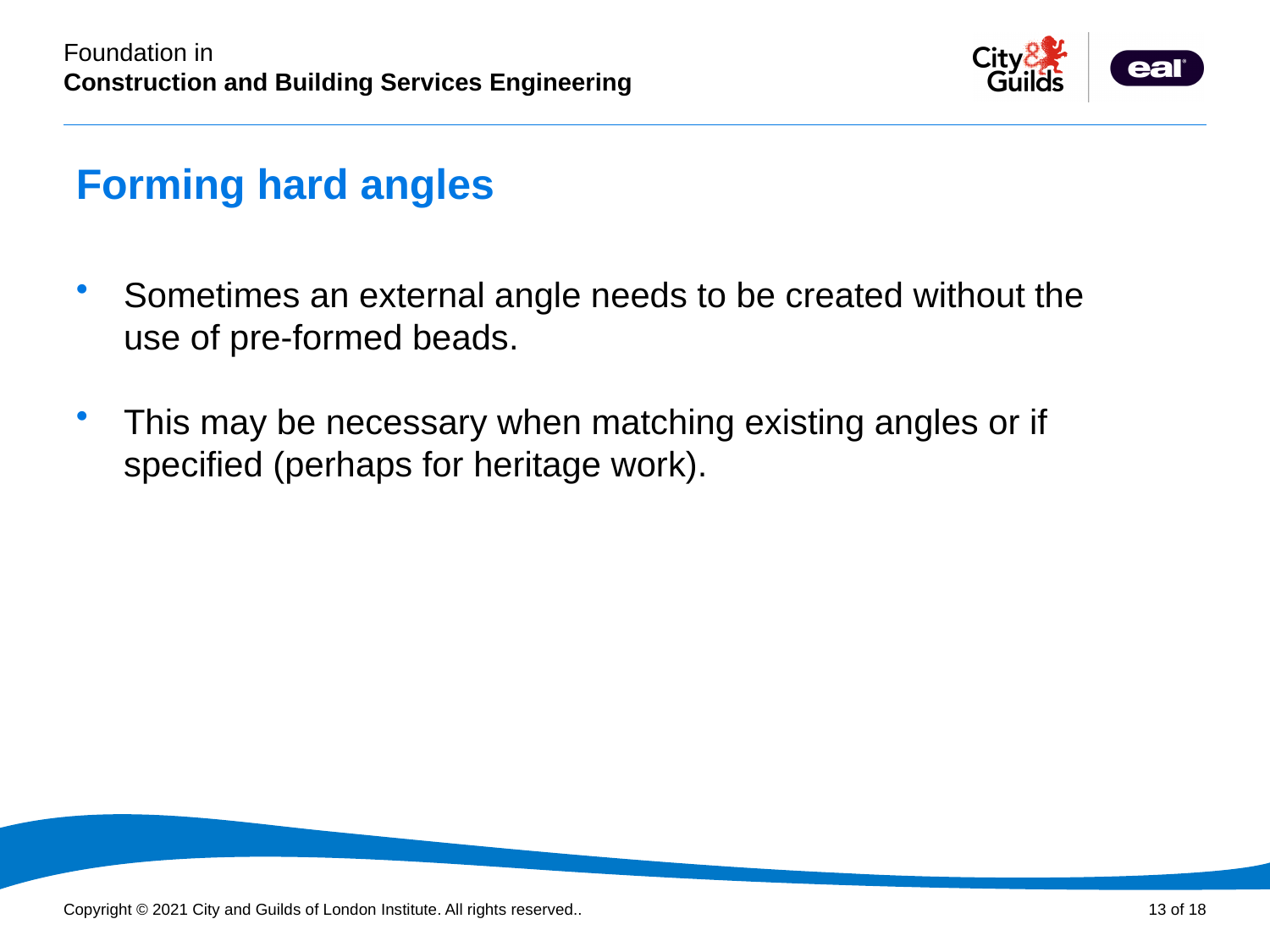

Forming hard angles
Sometimes an external angle needs to be created without the use of pre-formed beads.

This may be necessary when matching existing angles or if specified (perhaps for heritage work).